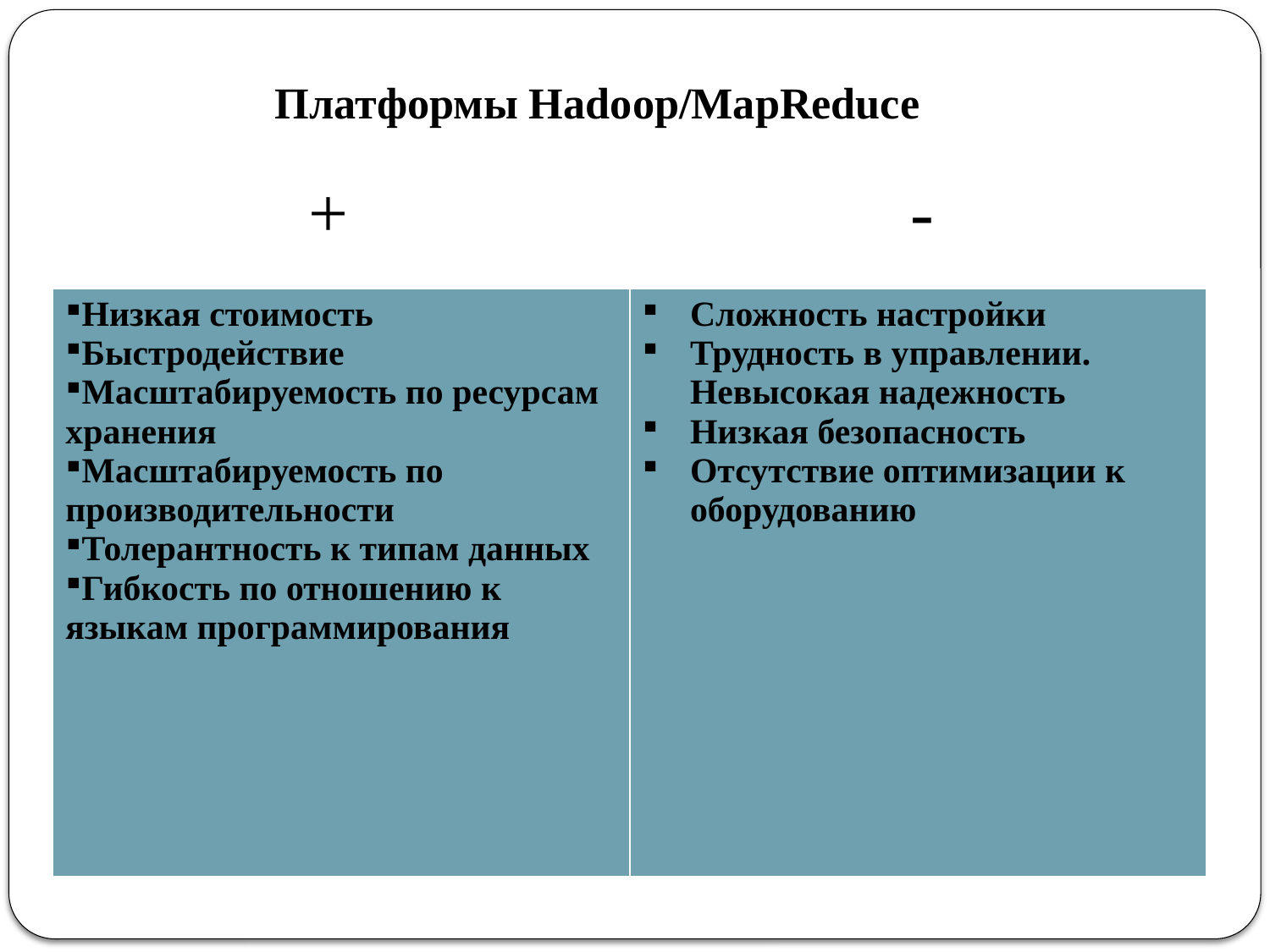

# Платформы Hadoop/MapReduce

		+                                -

| Низкая стоимость Быстродействие Масштабируемость по ресурсам хранения Масштабируемость по производительности Толерантность к типам данных Гибкость по отношению к языкам программирования | Сложность настройки Трудность в управлении. Невысокая надежность Низкая безопасность Отсутствие оптимизации к оборудованию |
| --- | --- |